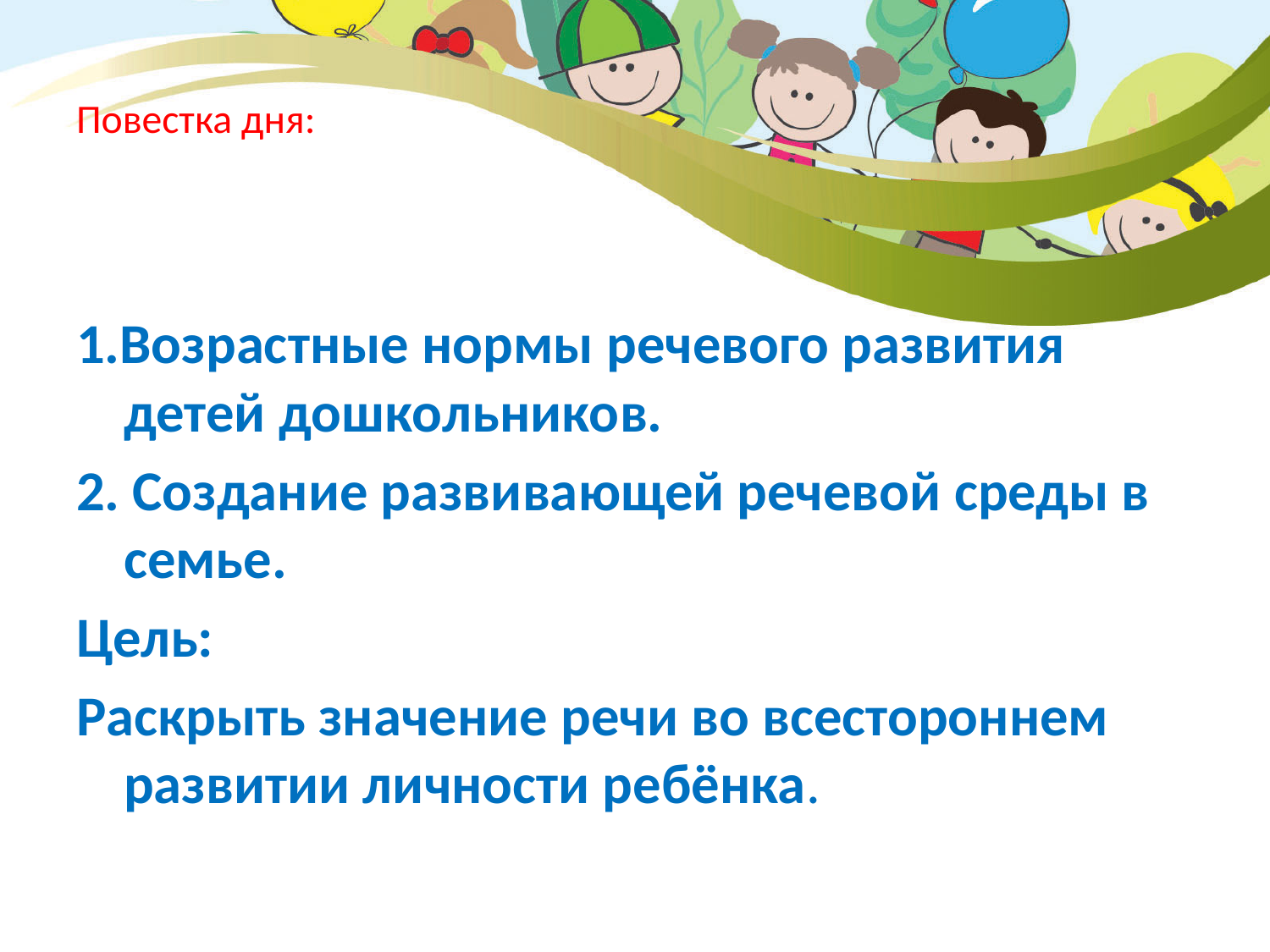

# Повестка дня:

1.Возрастные нормы речевого развития детей дошкольников.
2. Создание развивающей речевой среды в семье.
Цель:
Раскрыть значение речи во всестороннем развитии личности ребёнка.